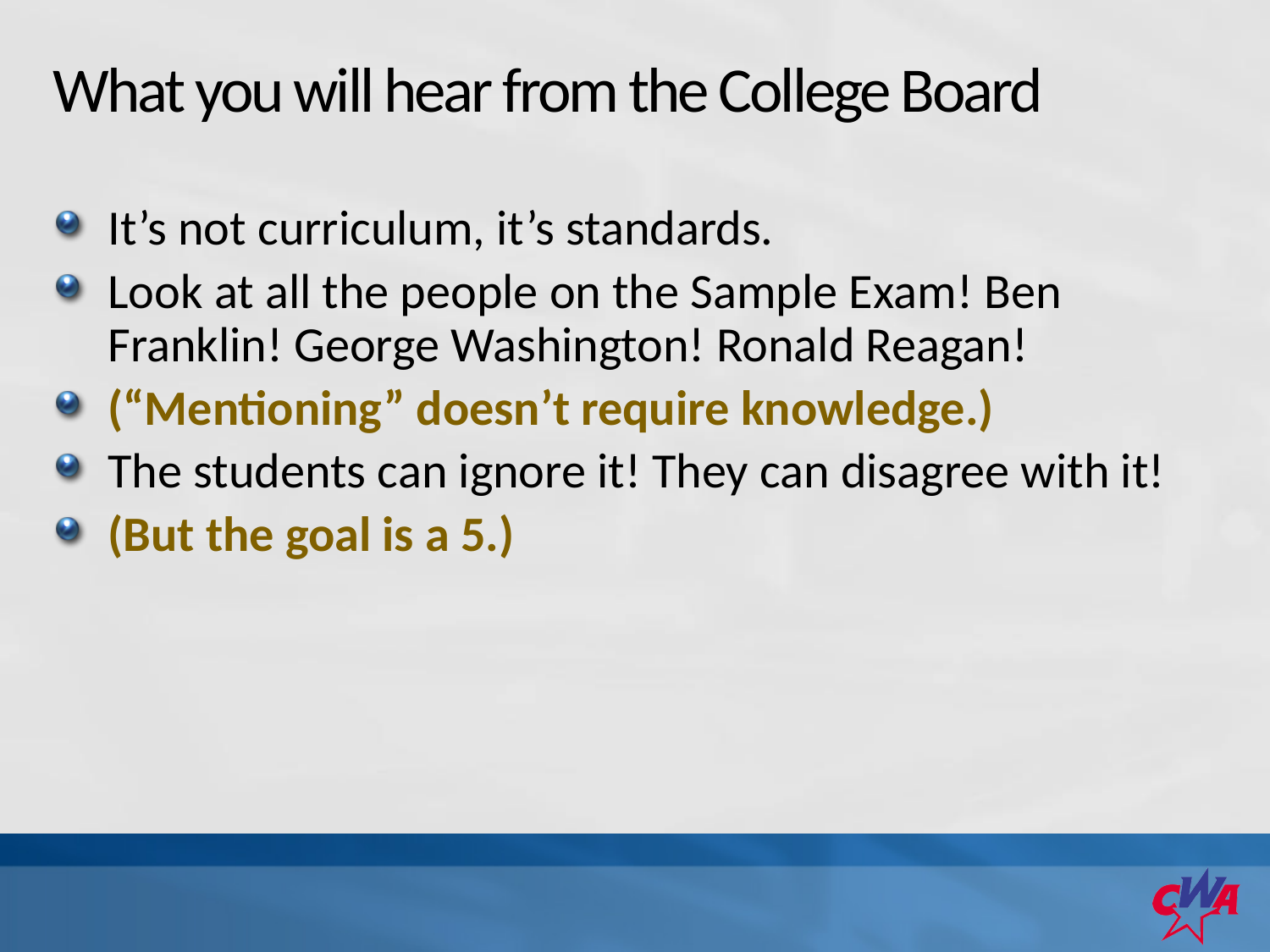

# What you will hear from the College Board
It’s not curriculum, it’s standards.
Look at all the people on the Sample Exam! Ben Franklin! George Washington! Ronald Reagan!
(“Mentioning” doesn’t require knowledge.)
The students can ignore it! They can disagree with it!
(But the goal is a 5.)